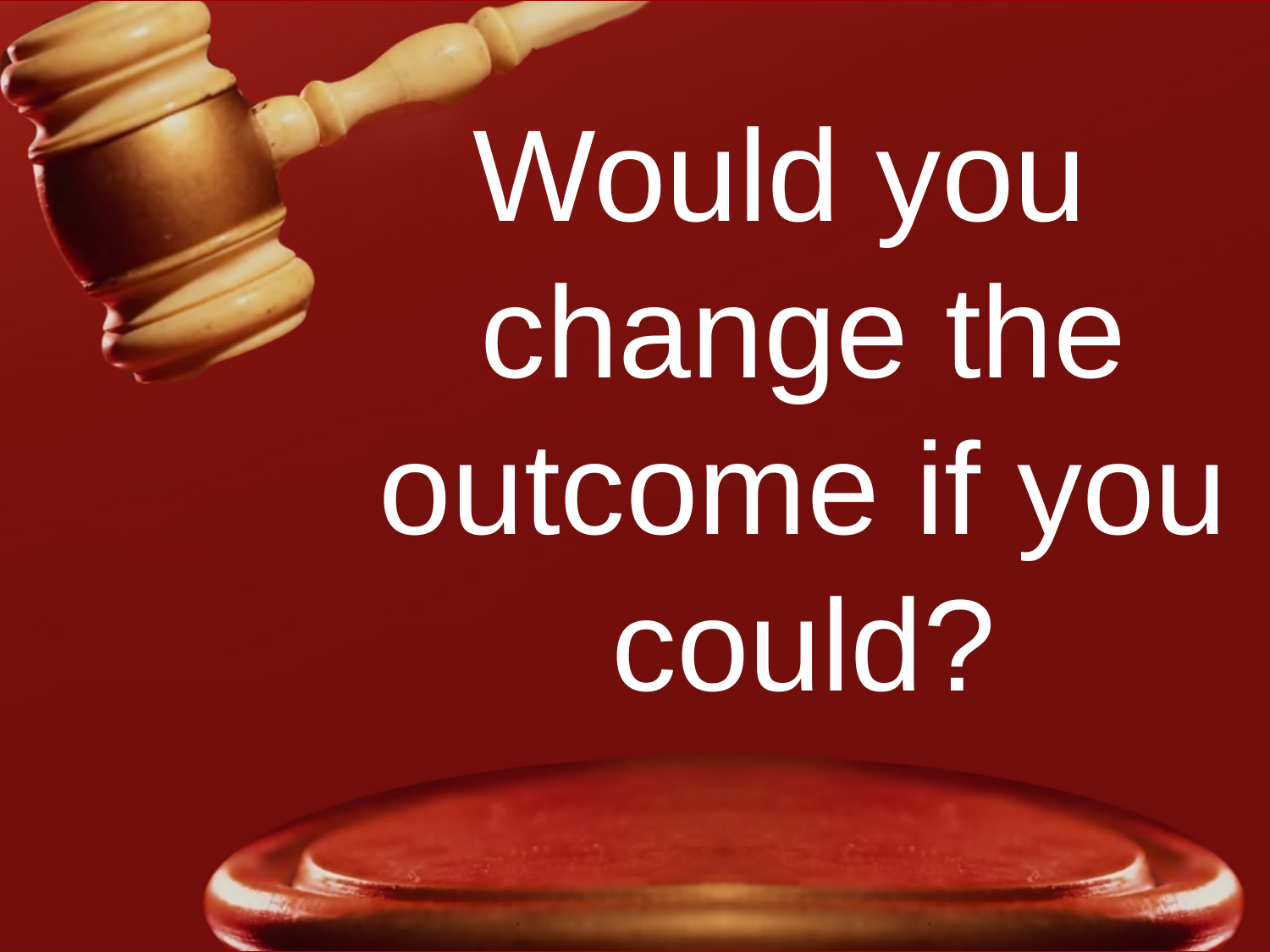

Would you change the outcome if you could?